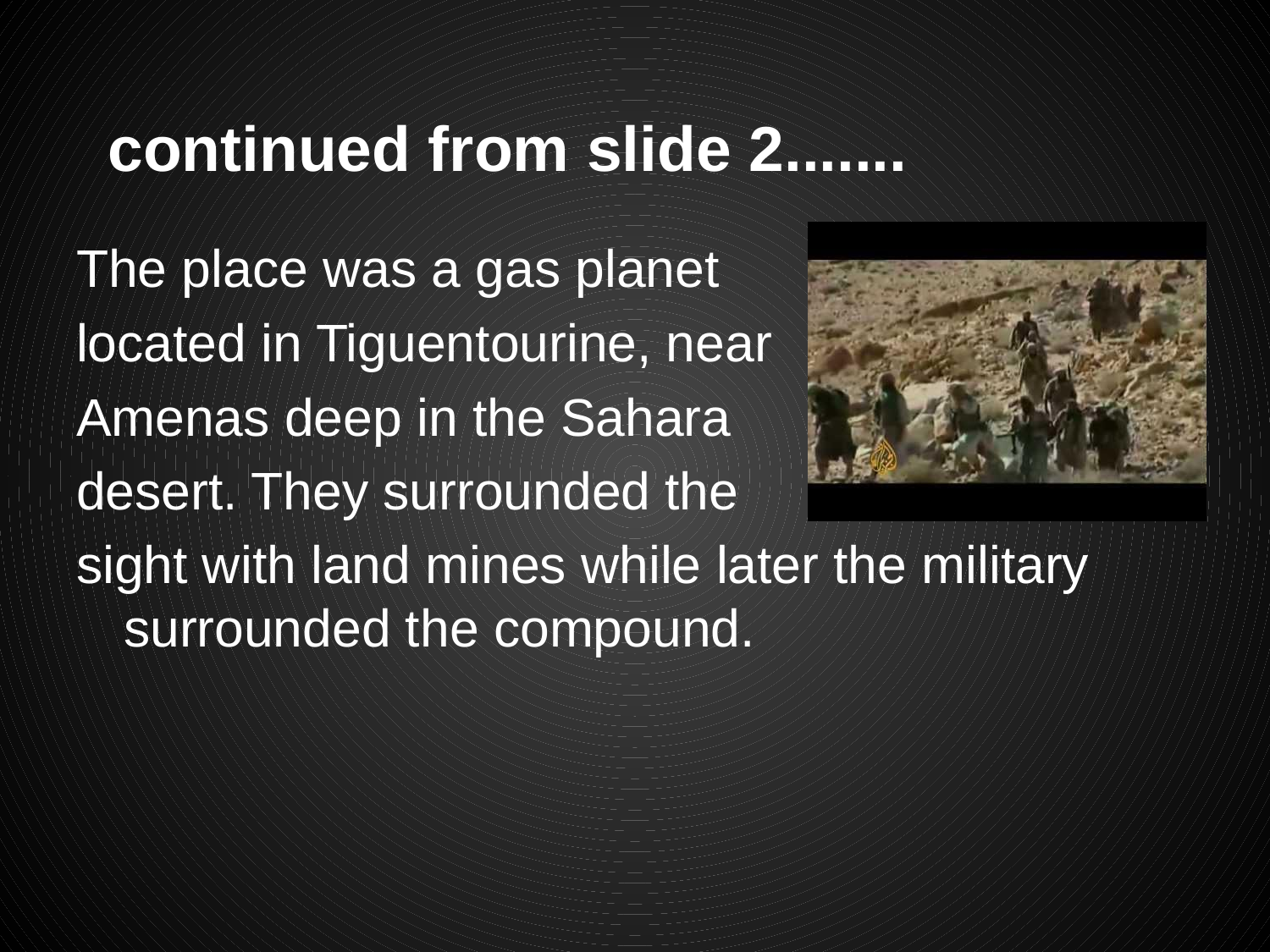

# continued from slide 2.......
The place was a gas planet
located in Tiguentourine, near
Amenas deep in the Sahara
desert. They surrounded the
sight with land mines while later the military surrounded the compound.